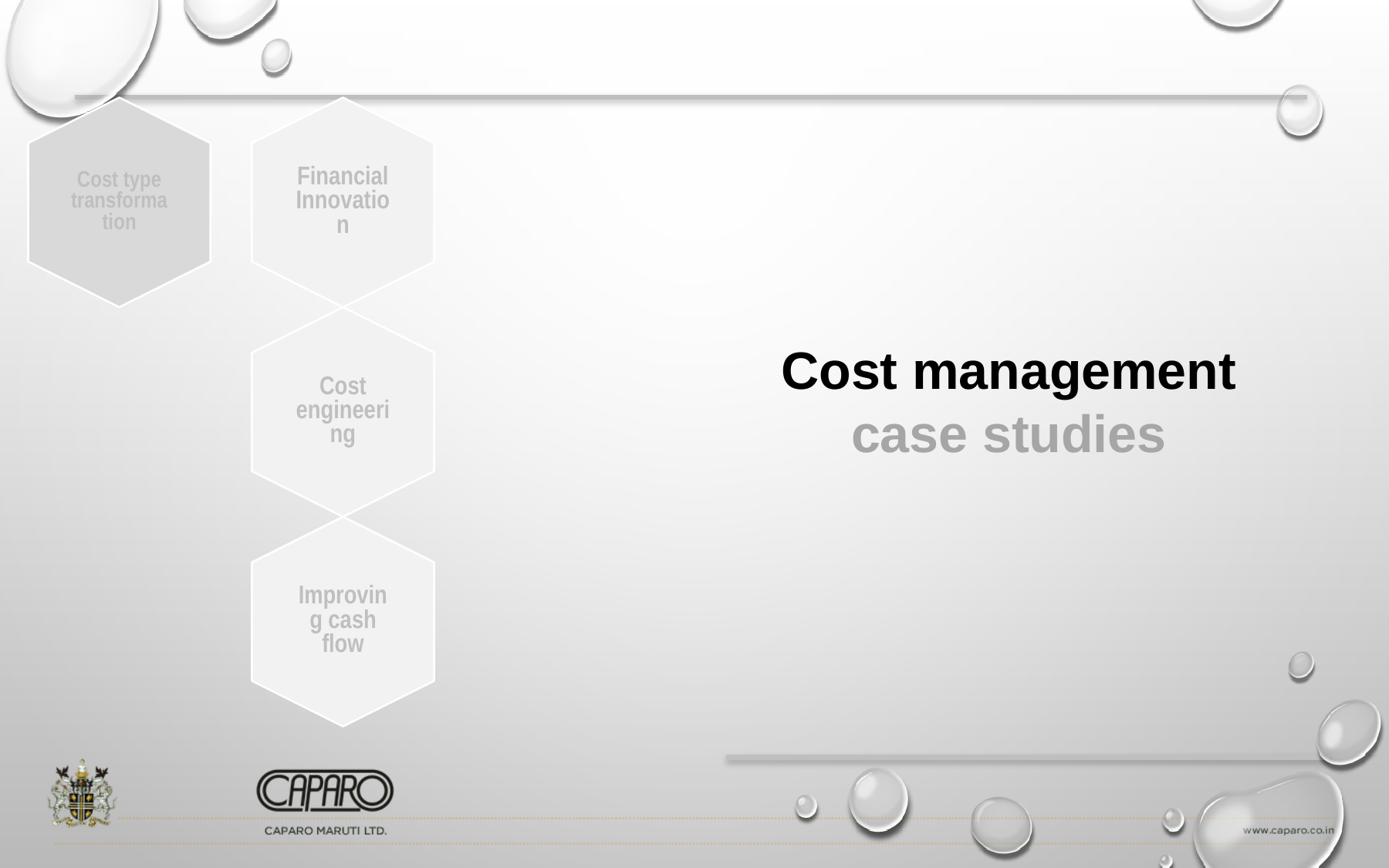

Financial Innovation
Cost type
transformation
Cost engineering
Cost management
Improving cash flow
Cost management
case studies
16/44